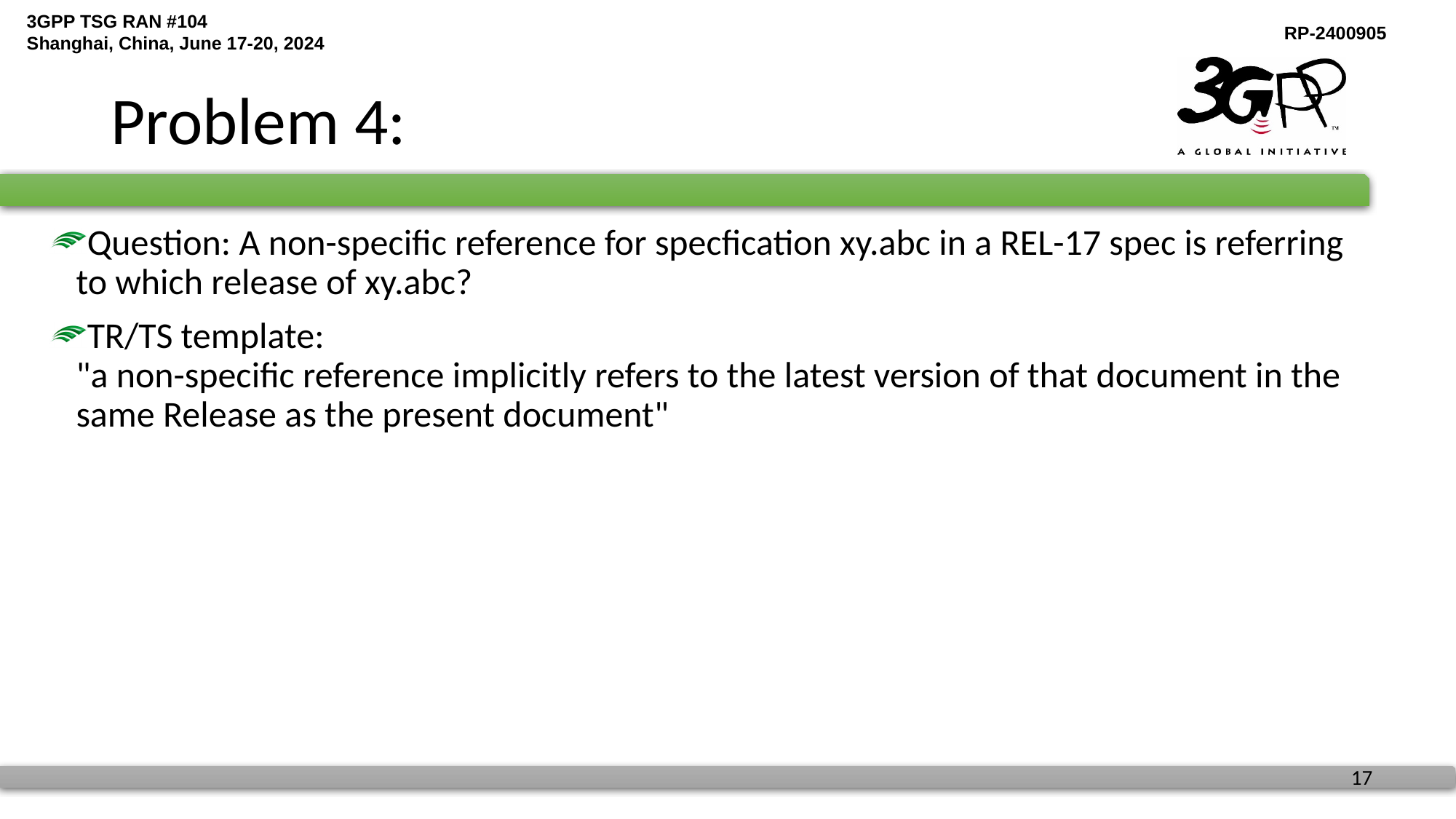

# Problem 4:
Question: A non-specific reference for specfication xy.abc in a REL-17 spec is referring to which release of xy.abc?
TR/TS template:
"a non-specific reference implicitly refers to the latest version of that document in the same Release as the present document"